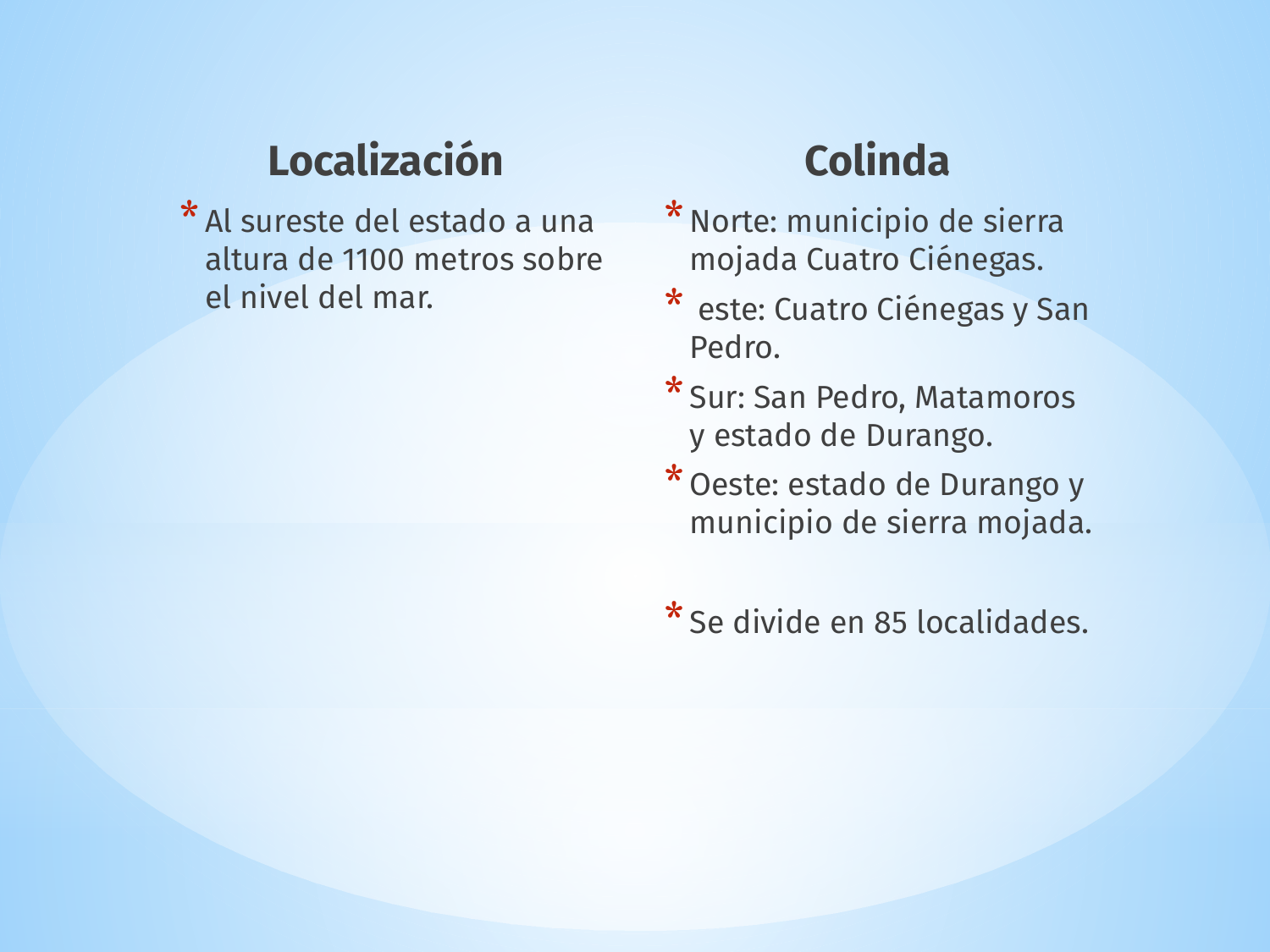

Localización
Colinda
Norte: municipio de sierra mojada Cuatro Ciénegas.
 este: Cuatro Ciénegas y San Pedro.
Sur: San Pedro, Matamoros y estado de Durango.
Oeste: estado de Durango y municipio de sierra mojada.

Se divide en 85 localidades.
Al sureste del estado a una altura de 1100 metros sobre el nivel del mar.